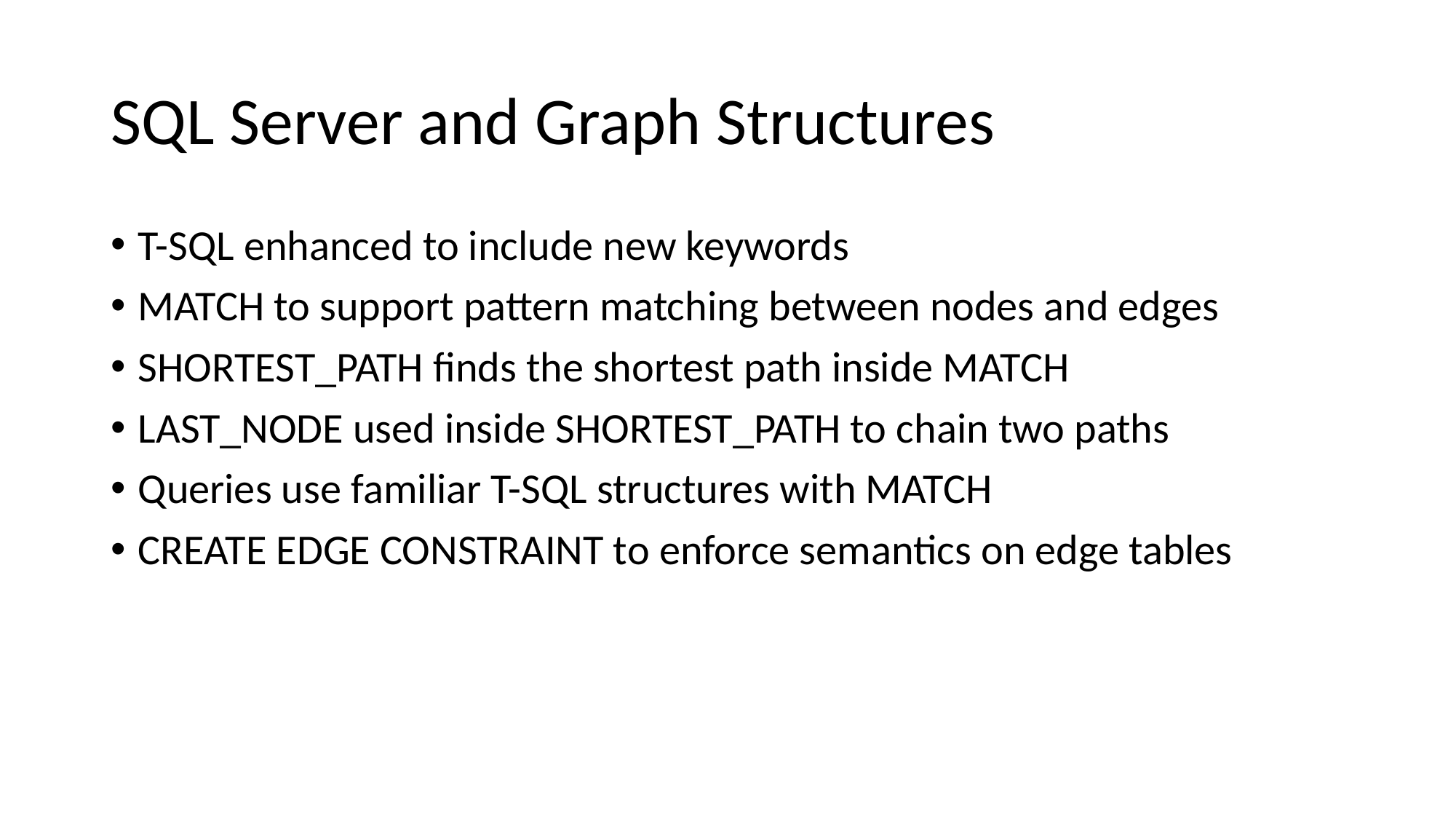

# SQL Server and Graph Structures
T-SQL enhanced to include new keywords
MATCH to support pattern matching between nodes and edges
SHORTEST_PATH finds the shortest path inside MATCH
LAST_NODE used inside SHORTEST_PATH to chain two paths
Queries use familiar T-SQL structures with MATCH
CREATE EDGE CONSTRAINT to enforce semantics on edge tables